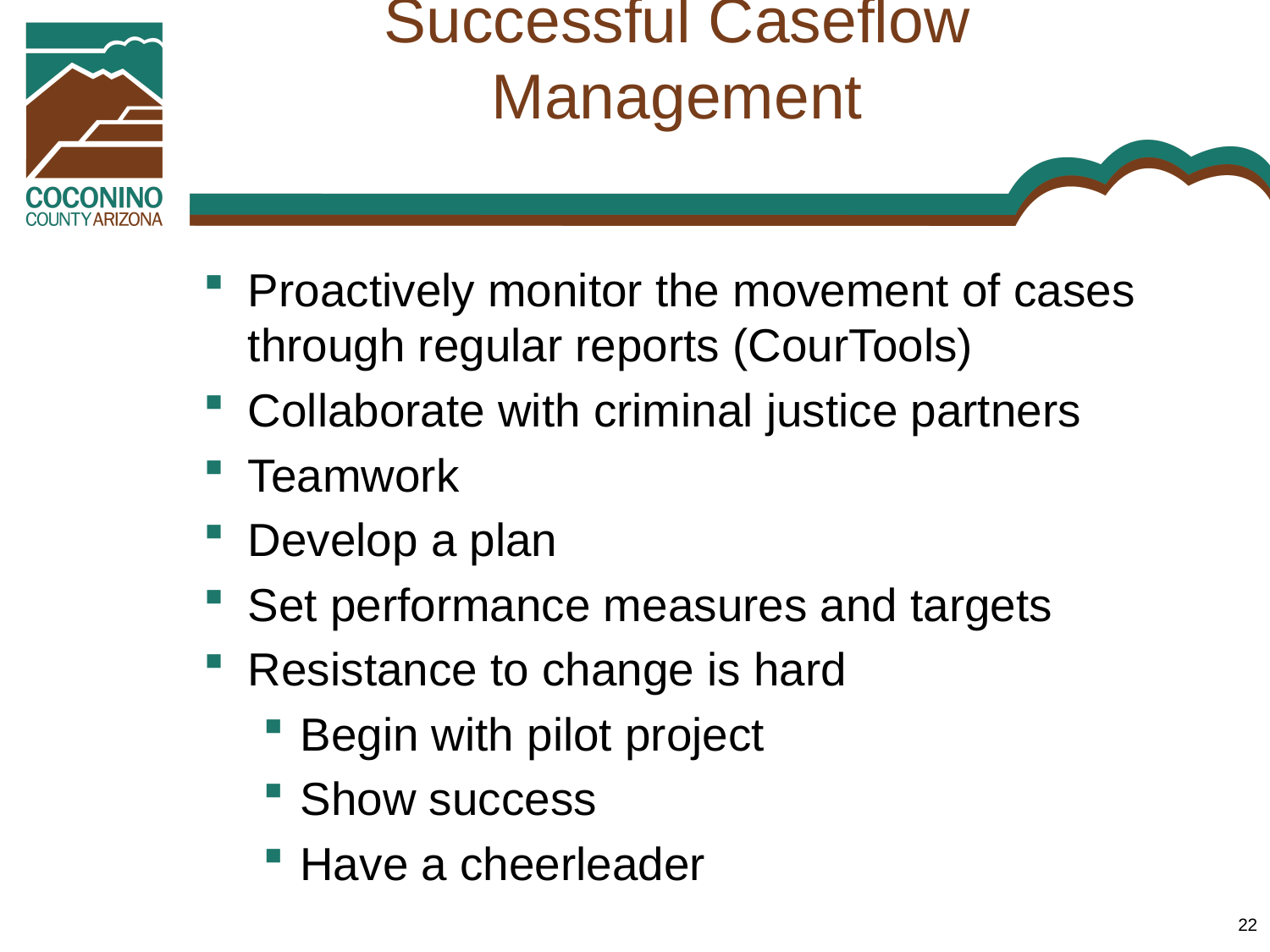

# Successful Caseflow Management
Proactively monitor the movement of cases through regular reports (CourTools)
Collaborate with criminal justice partners
Teamwork
Develop a plan
Set performance measures and targets
Resistance to change is hard
Begin with pilot project
Show success
Have a cheerleader